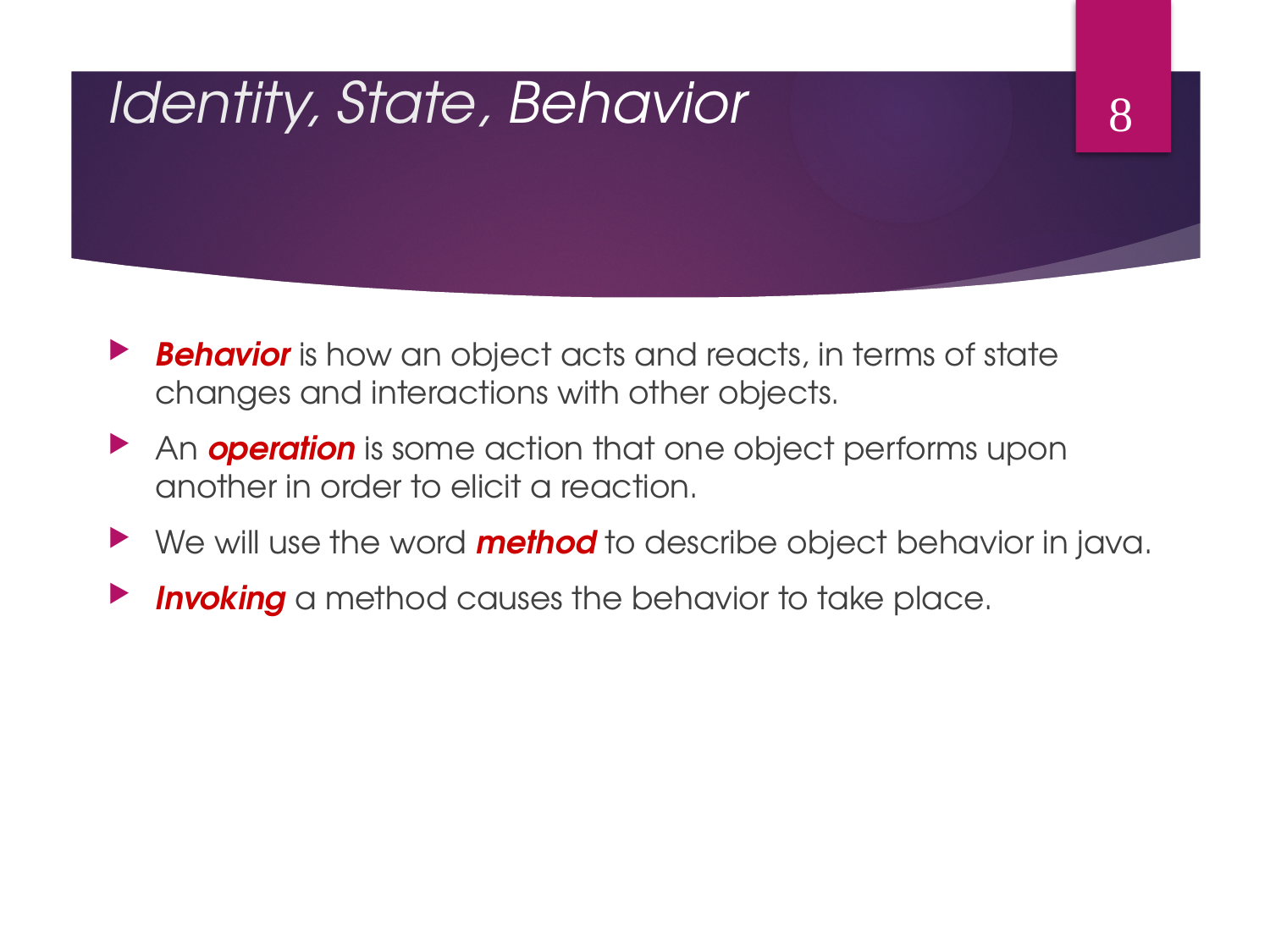

# Identity, State, Behavior
8
Behavior is how an object acts and reacts, in terms of state changes and interactions with other objects.
An operation is some action that one object performs upon another in order to elicit a reaction.
We will use the word method to describe object behavior in java.
Invoking a method causes the behavior to take place.